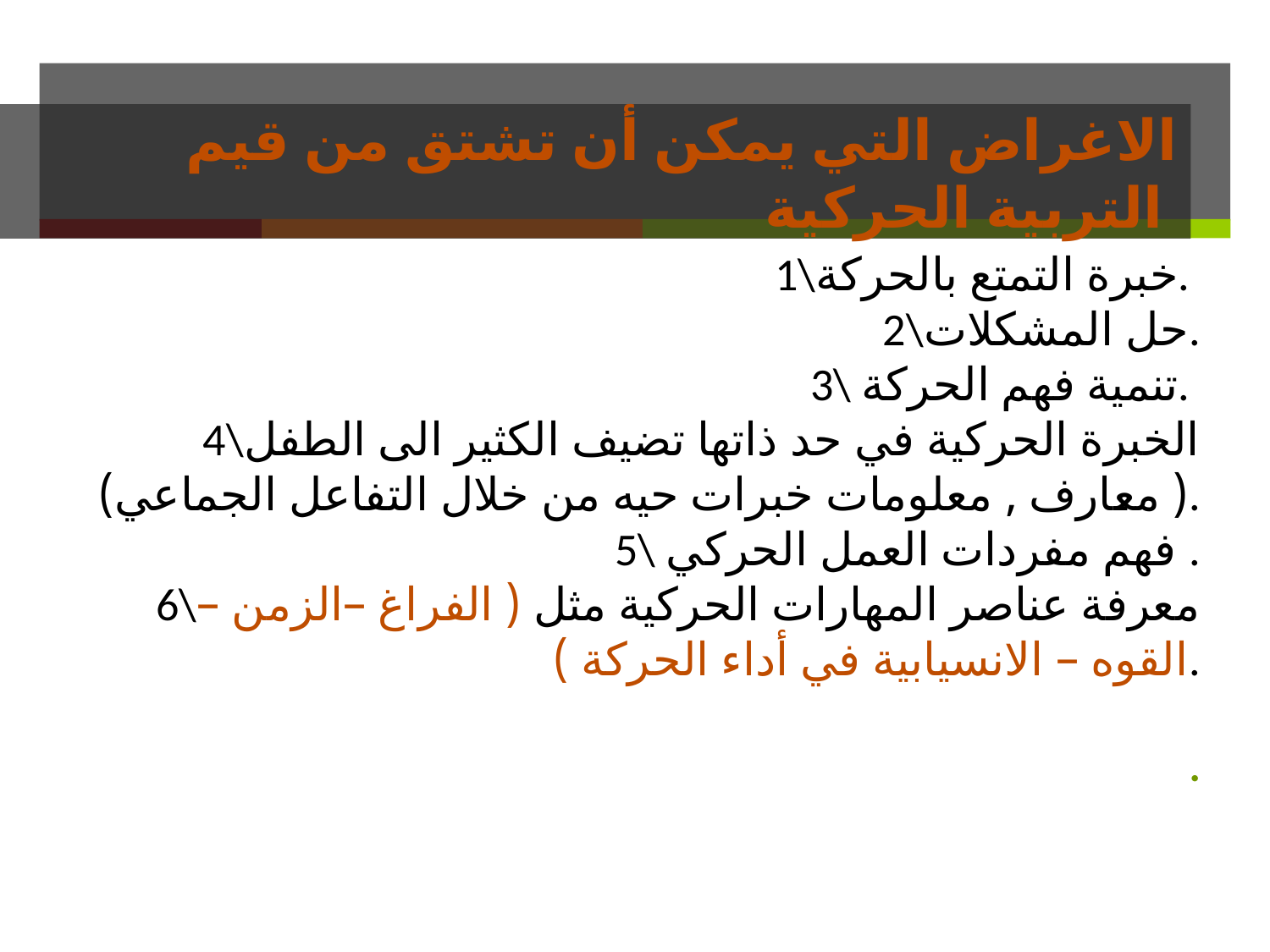

# الاغراض التي يمكن أن تشتق من قيم التربية الحركية
1\خبرة التمتع بالحركة.
2\حل المشكلات.
3\ تنمية فهم الحركة.
4\الخبرة الحركية في حد ذاتها تضيف الكثير الى الطفل ( معارف , معلومات خبرات حيه من خلال التفاعل الجماعي).
5\ فهم مفردات العمل الحركي .
6\معرفة عناصر المهارات الحركية مثل ( الفراغ –الزمن – القوه – الانسيابية في أداء الحركة ).

.